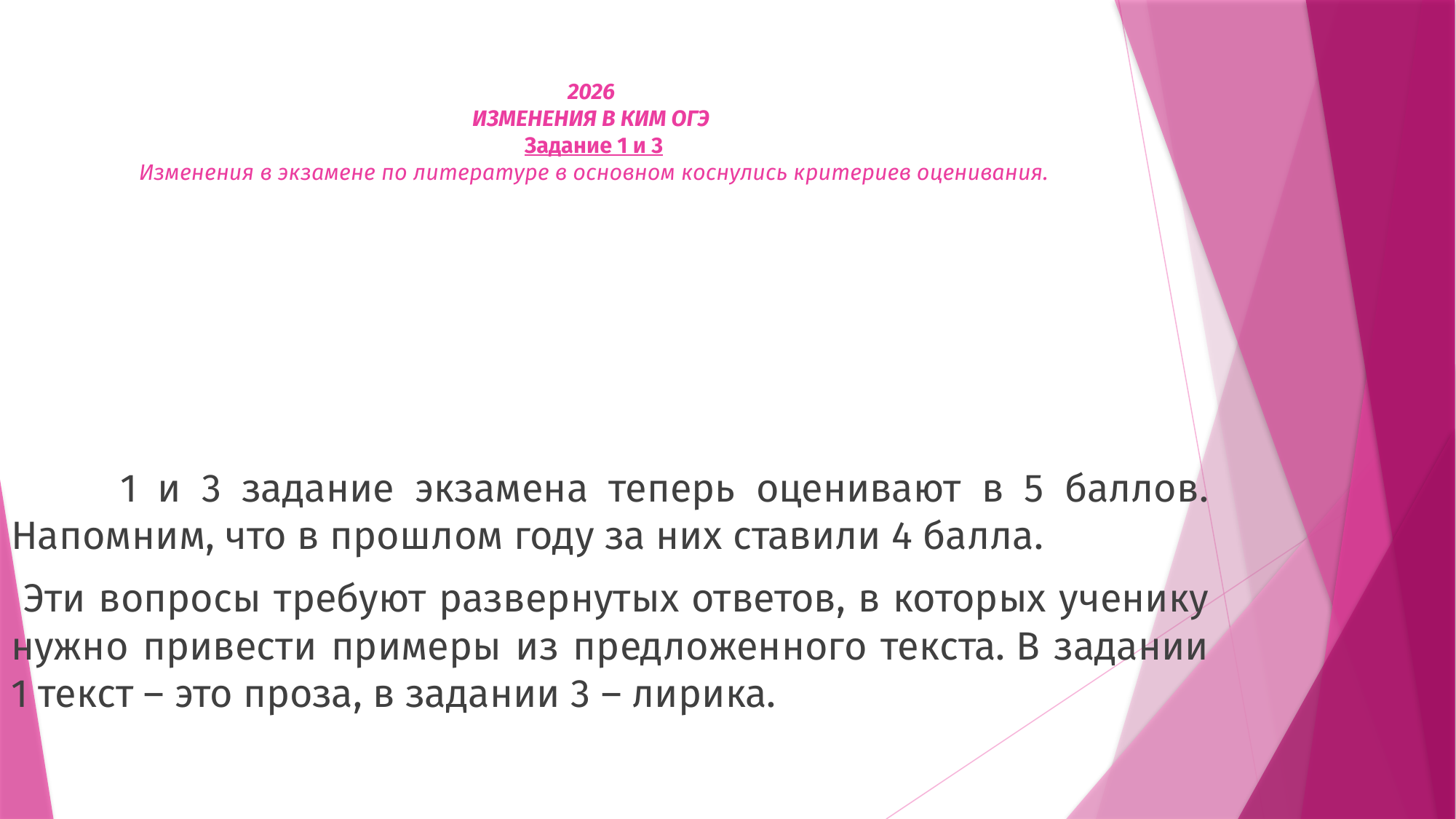

# 2026 ИЗМЕНЕНИЯ В КИМ ОГЭ  Задание 1 и 3 Изменения в экзамене по литературе в основном коснулись критериев оценивания.

	1 и 3 задание экзамена теперь оценивают в 5 баллов. Напомним, что в прошлом году за них ставили 4 балла.
 Эти вопросы требуют развернутых ответов, в которых ученику нужно привести примеры из предложенного текста. В задании 1 текст – это проза, в задании 3 – лирика.